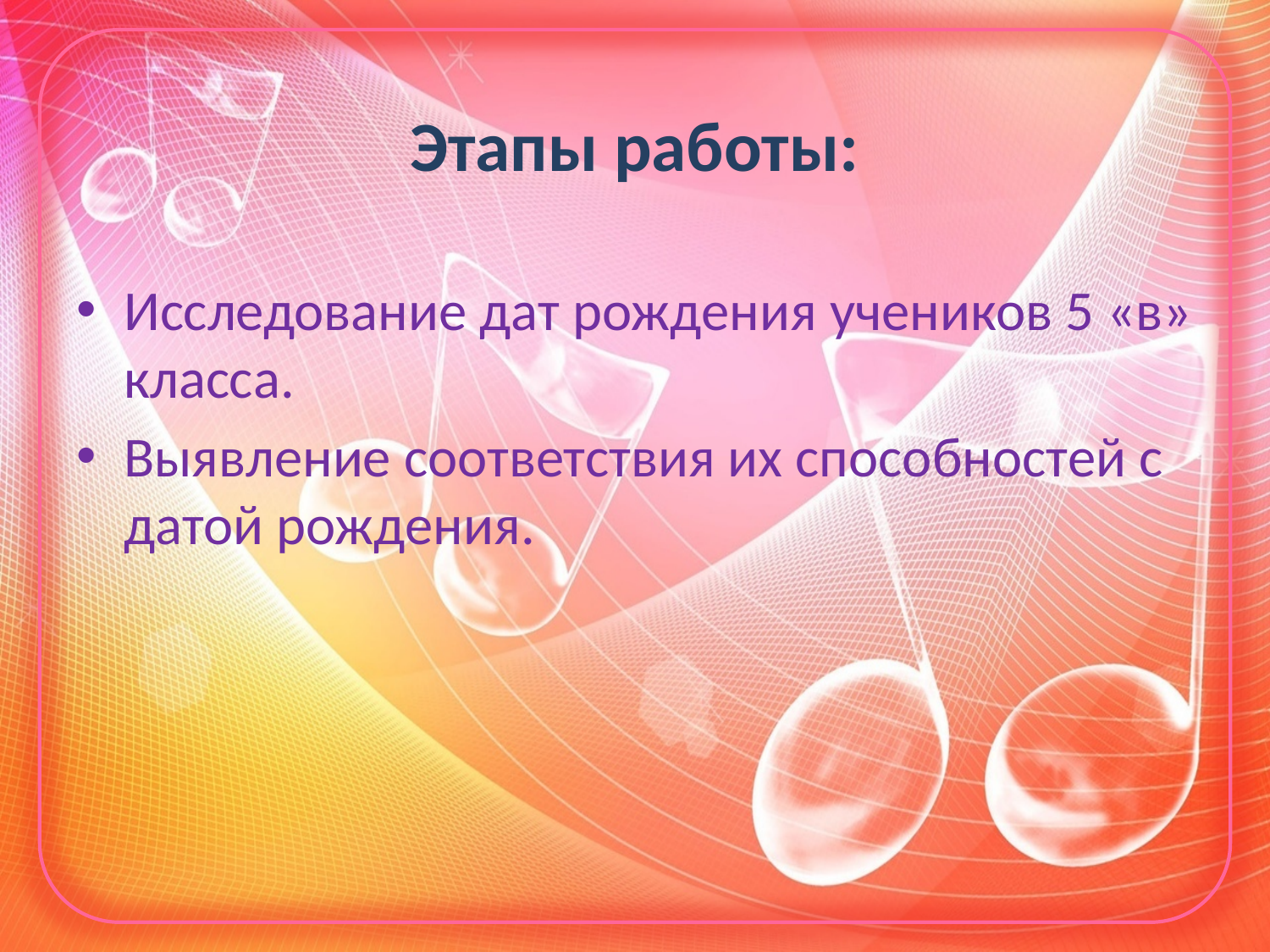

# Этапы работы:
Исследование дат рождения учеников 5 «в» класса.
Выявление соответствия их способностей с датой рождения.